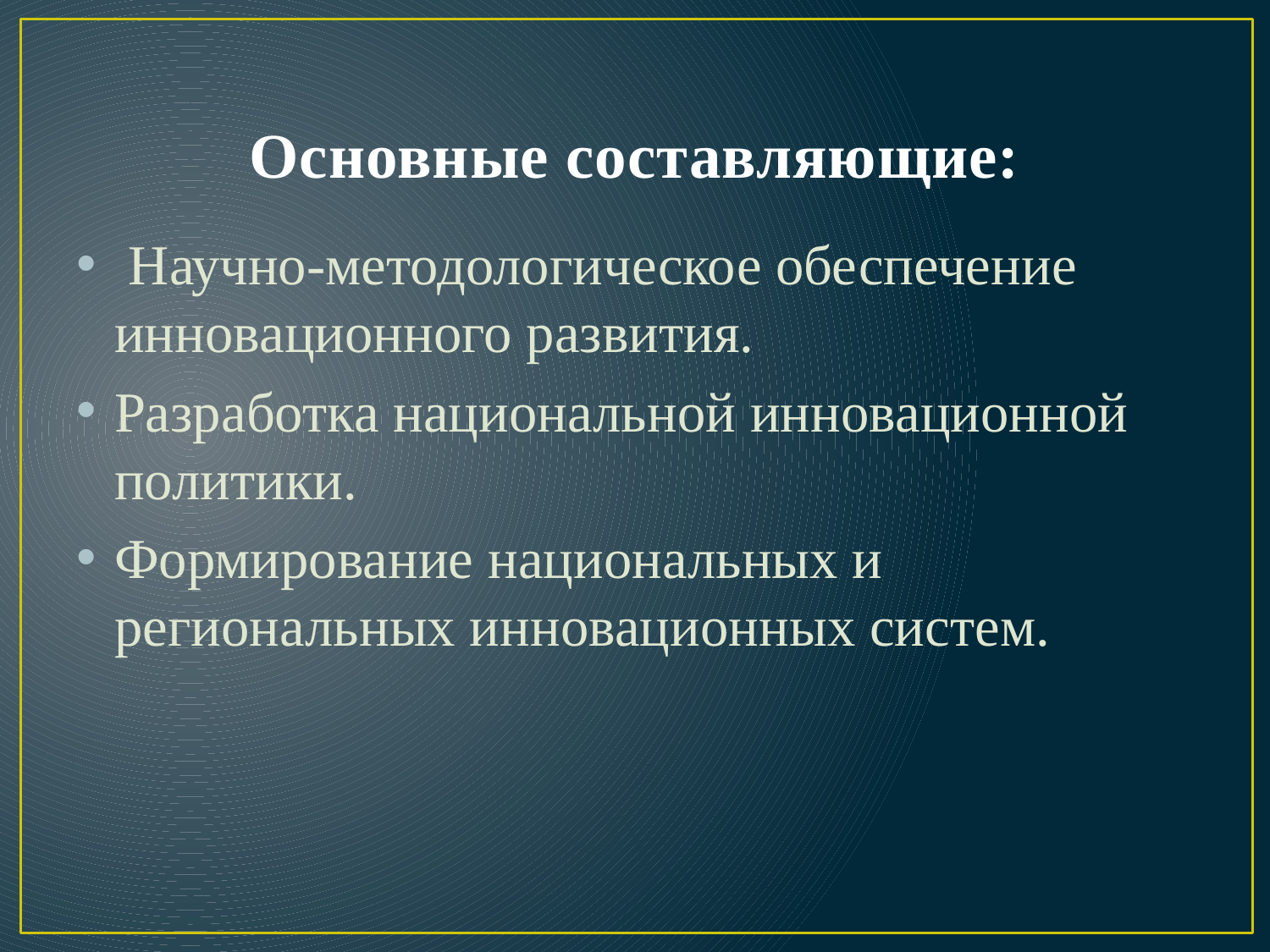

# Основные составляющие:
 Научно-методологическое обеспечение инновационного развития.
Разработка национальной инновационной политики.
Формирование национальных и региональных инновационных систем.